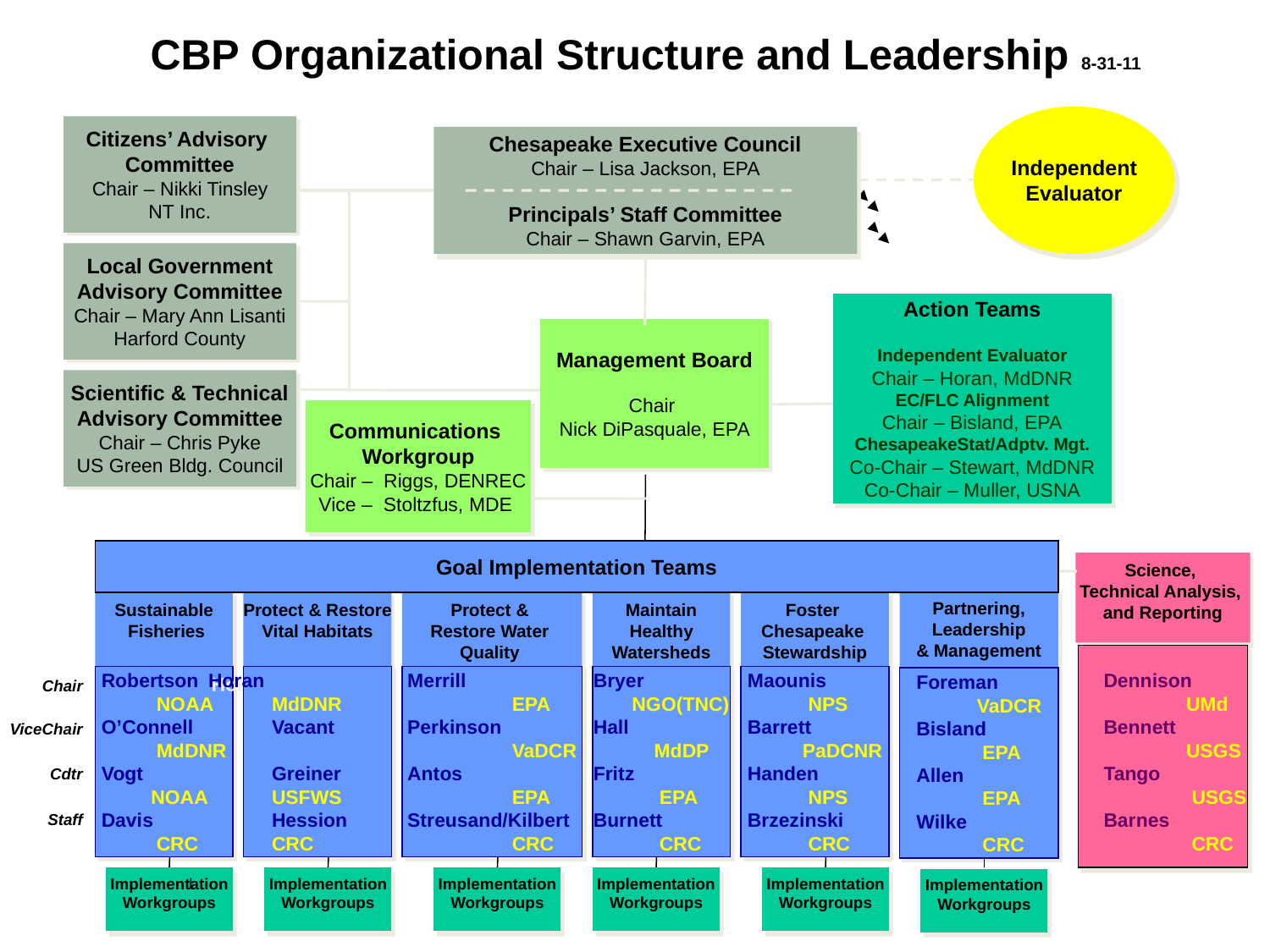

CBP Organizational Structure and Leadership 8-31-11
Independent
Evaluator
Citizens’ Advisory
Committee
Chair – Nikki Tinsley
NT Inc.
Chesapeake Executive Council
Chair – Lisa Jackson, EPA

Principals’ Staff Committee
Chair – Shawn Garvin, EPA

Local Government
Advisory Committee
Chair – Mary Ann Lisanti
Harford County

Action Teams

Independent Evaluator
Chair – Horan, MdDNR
EC/FLC Alignment
Chair – Bisland, EPA
ChesapeakeStat/Adptv. Mgt.
Co-Chair – Stewart, MdDNR
Co-Chair – Muller, USNA
Management Board

Chair
Nick DiPasquale, EPA
Scientific & Technical
Advisory Committee
Chair – Chris Pyke
US Green Bldg. Council

Communications
Workgroup
Chair –  Riggs, DENREC
Vice –  Stoltzfus, MDE

Goal Implementation Teams
Science,
Technical Analysis,
and Reporting

Partnering,
Leadership
& Management
Sustainable
 Fisheries
Protect & Restore
 Vital Habitats
Protect &
Restore Water
Quality
Maintain
Healthy
Watersheds
Foster
Chesapeake
Stewardship

Dennison
               UMd
Bennett
               USGS
Tango
                USGS
Barnes
                CRC
Chair

ViceChair

Cdtr

Staff
Robertson
          NOAA
O’Connell
          MdDNR
Vogt
         NOAA
Davis
          CRC
Horan
MdDNR
Vacant

Greiner
USFWS
Hession
CRC
Merrill
                   EPA
Perkinson
                   VaDCR
Antos
                   EPA
Streusand/Kilbert
                   CRC
Bryer
       NGO(TNC)
Hall
           MdDP
Fritz
            EPA
Burnett
            CRC
Maounis
           NPS
Barrett
          PaDCNR
Handen
           NPS
Brzezinski
           CRC
Foreman
           VaDCR
Bisland
            EPA
Allen
            EPA
Wilke
            CRC

Implementation
Workgroups

Implementation
Workgroups

Implementation
Workgroups

Implementation
Workgroups

Implementation
Workgroups

Implementation
Workgroups